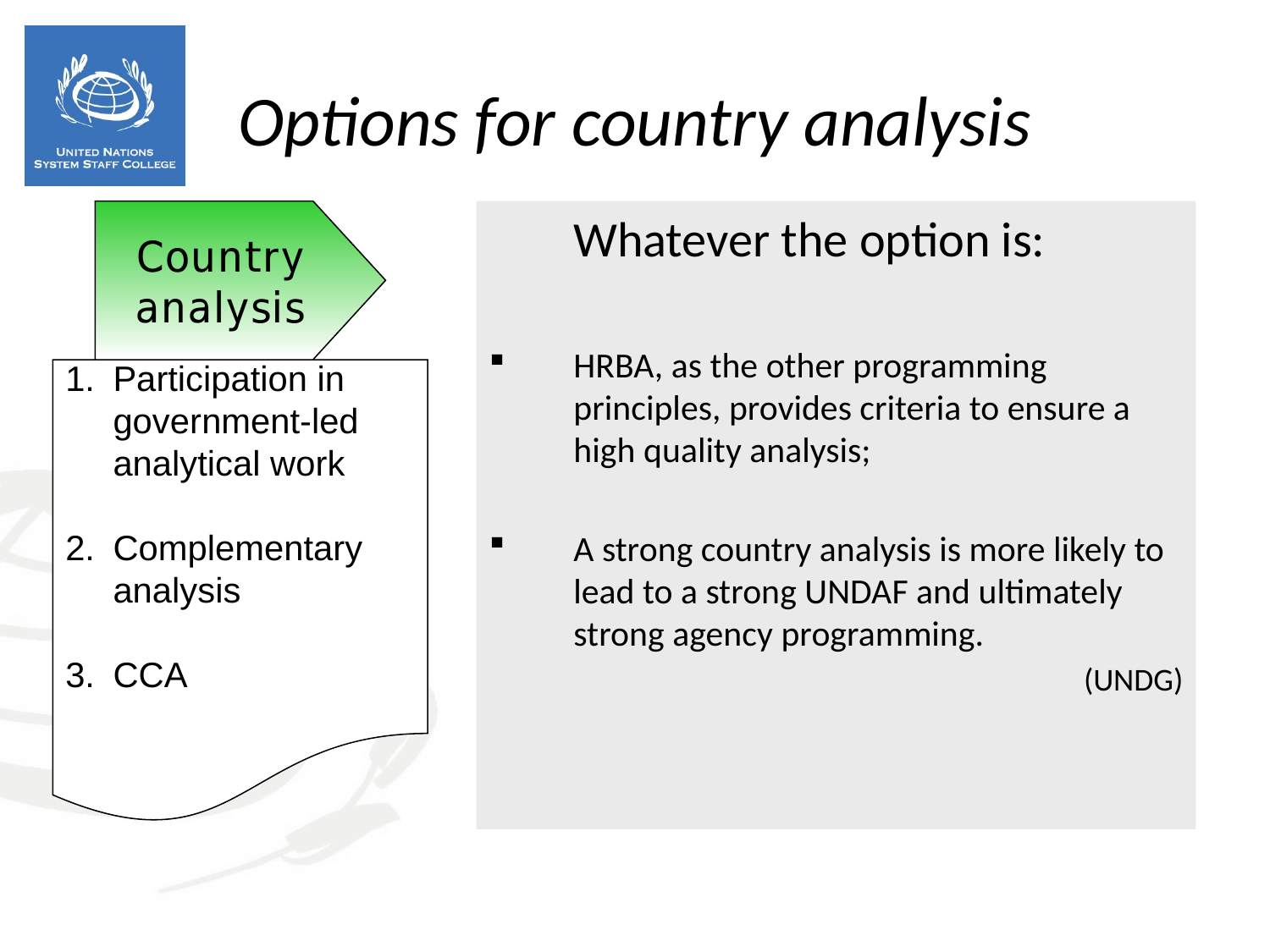

Options for country analysis
Country
analysis
	Whatever the option is:

HRBA, as the other programming principles, provides criteria to ensure a high quality analysis;

A strong country analysis is more likely to lead to a strong UNDAF and ultimately strong agency programming.
(UNDG)
Participation in
	government-led
	analytical work

Complementary
	analysis

3.	CCA